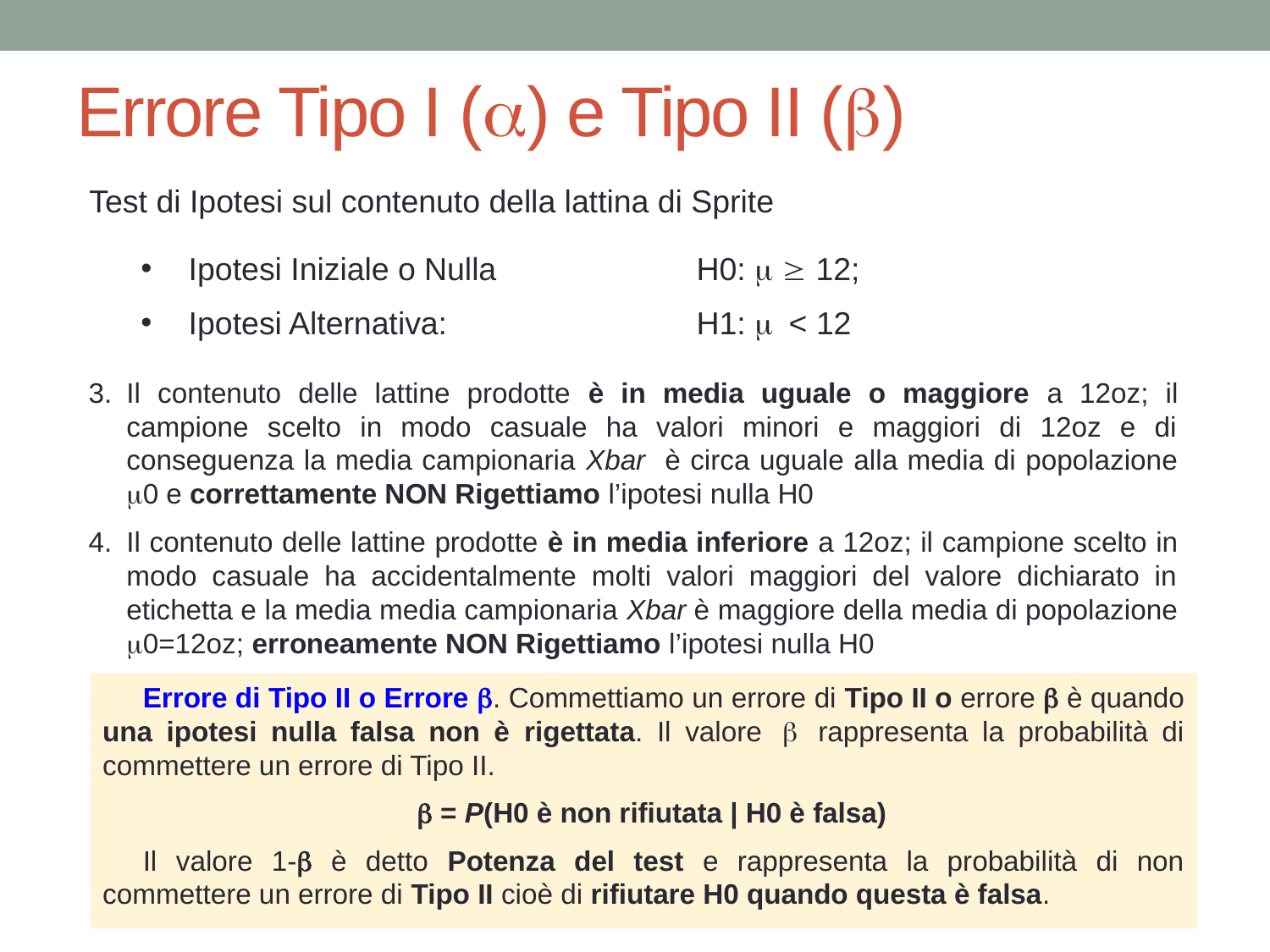

# Errore Tipo I (α) e Tipo II (β)
Test di Ipotesi sul contenuto della lattina di Sprite
Ipotesi Iniziale o Nulla 		H0: μ ≥ 12;
Ipotesi Alternativa:		H1: μ < 12
Il contenuto delle lattine prodotte è in media uguale o maggiore a 12oz; il campione scelto in modo casuale ha valori minori e maggiori di 12oz e di conseguenza la media campionaria Xbar  è circa uguale alla media di popolazione μ0 e correttamente NON Rigettiamo l’ipotesi nulla H0
Il contenuto delle lattine prodotte è in media inferiore a 12oz; il campione scelto in modo casuale ha accidentalmente molti valori maggiori del valore dichiarato in etichetta e la media media campionaria Xbar è maggiore della media di popolazione μ0=12oz; erroneamente NON Rigettiamo l’ipotesi nulla H0
Errore di Tipo II o Errore β. Commettiamo un errore di Tipo II o errore β è quando una ipotesi nulla falsa non è rigettata. Il valore β rappresenta la probabilità di commettere un errore di Tipo II.
β = P(H0 è non rifiutata | H0 è falsa)
Il valore 1-β è detto Potenza del test e rappresenta la probabilità di non commettere un errore di Tipo II cioè di rifiutare H0 quando questa è falsa.